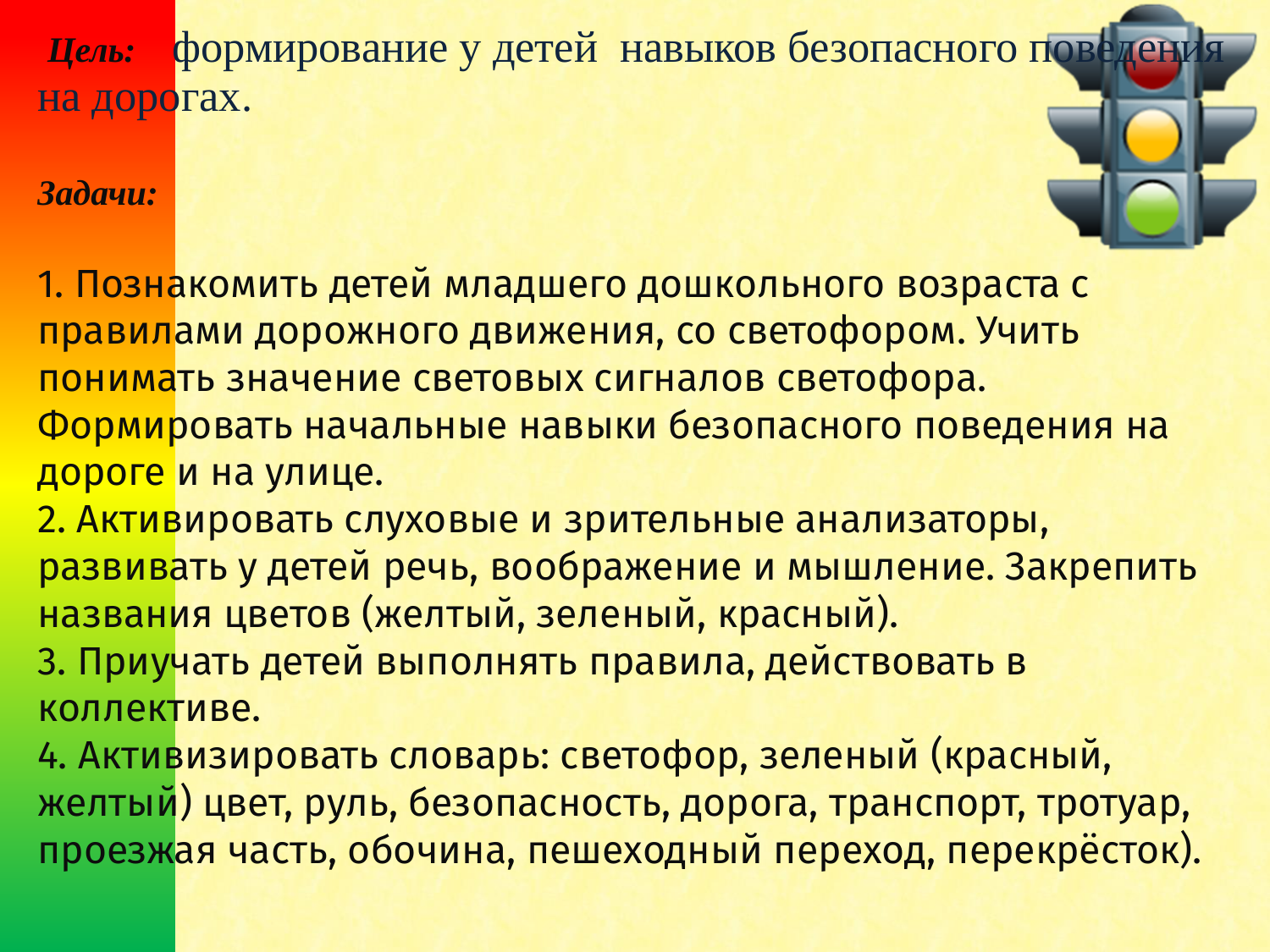

Цель:    формирование у детей  навыков безопасного поведения на дорогах.

Задачи:
1. Познакомить детей младшего дошкольного возраста с правилами дорожного движения, со светофором. Учить понимать значение световых сигналов светофора. Формировать начальные навыки безопасного поведения на дороге и на улице.
2. Активировать слуховые и зрительные анализаторы, развивать у детей речь, воображение и мышление. Закрепить названия цветов (желтый, зеленый, красный).
3. Приучать детей выполнять правила, действовать в коллективе.
4. Активизировать словарь: светофор, зеленый (красный, желтый) цвет, руль, безопасность, дорога, транспорт, тротуар, проезжая часть, обочина, пешеходный переход, перекрёсток).